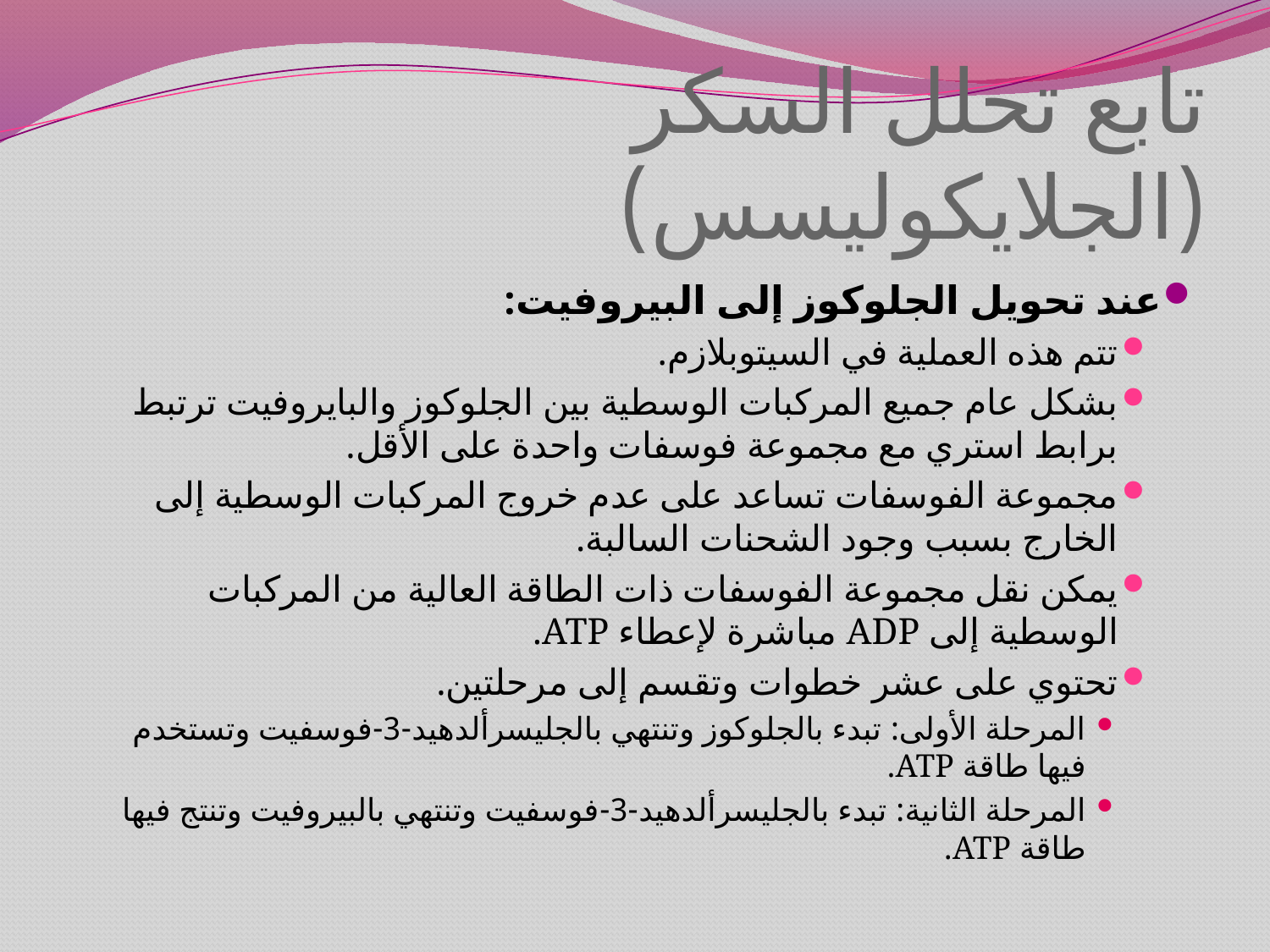

# تابع تحلل السكر (الجلايكوليسس)
عند تحويل الجلوكوز إلى البيروفيت:
تتم هذه العملية في السيتوبلازم.
بشكل عام جميع المركبات الوسطية بين الجلوكوز والبايروفيت ترتبط برابط استري مع مجموعة فوسفات واحدة على الأقل.
مجموعة الفوسفات تساعد على عدم خروج المركبات الوسطية إلى الخارج بسبب وجود الشحنات السالبة.
يمكن نقل مجموعة الفوسفات ذات الطاقة العالية من المركبات الوسطية إلى ADP مباشرة لإعطاء ATP.
تحتوي على عشر خطوات وتقسم إلى مرحلتين.
المرحلة الأولى: تبدء بالجلوكوز وتنتهي بالجليسرألدهيد-3-فوسفيت وتستخدم فيها طاقة ATP.
المرحلة الثانية: تبدء بالجليسرألدهيد-3-فوسفيت وتنتهي بالبيروفيت وتنتج فيها طاقة ATP.